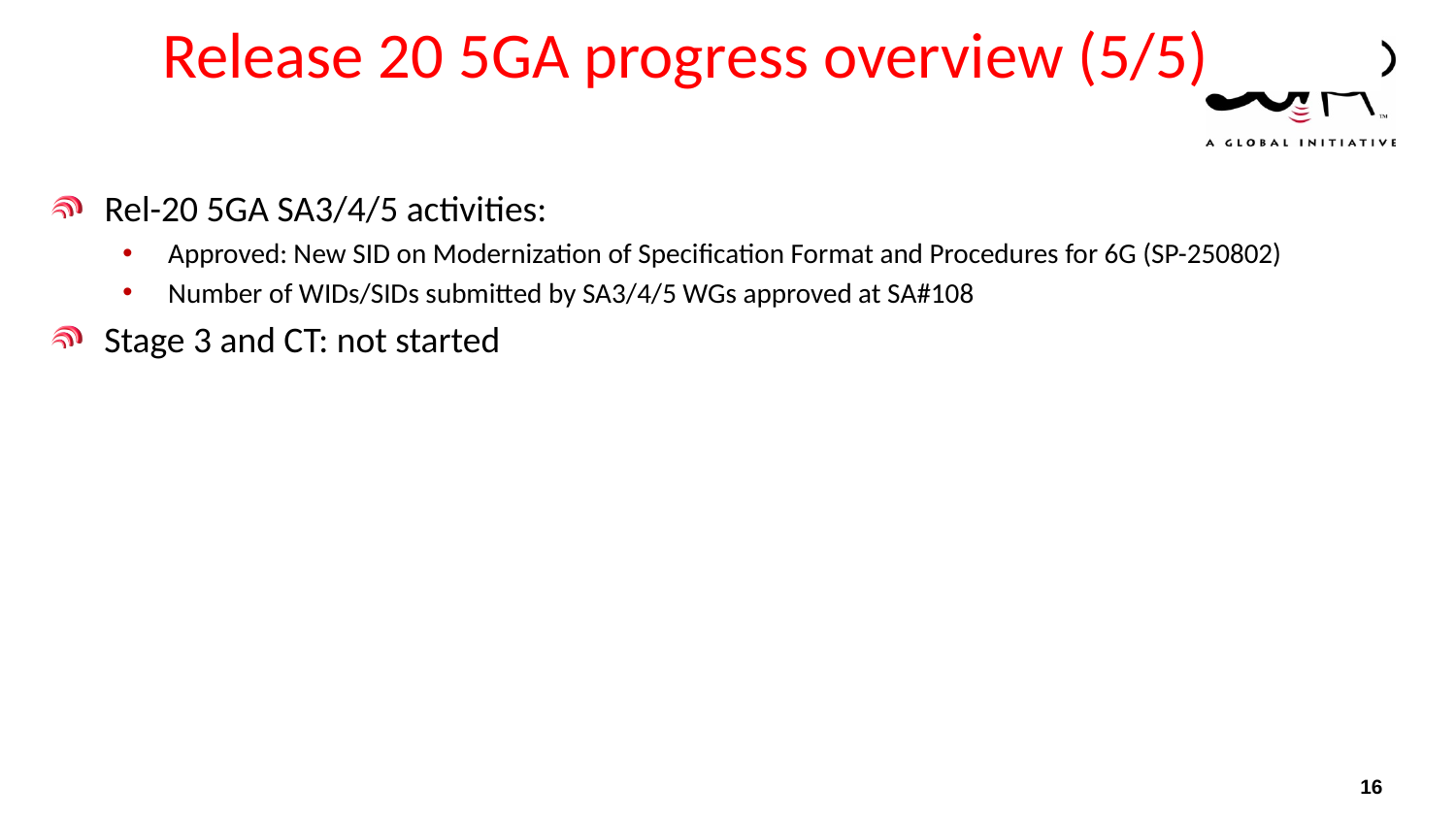

# Release 20 5GA progress overview (5/5)
Rel-20 5GA SA3/4/5 activities:
Approved: New SID on Modernization of Specification Format and Procedures for 6G (SP-250802)
Number of WIDs/SIDs submitted by SA3/4/5 WGs approved at SA#108
Stage 3 and CT: not started